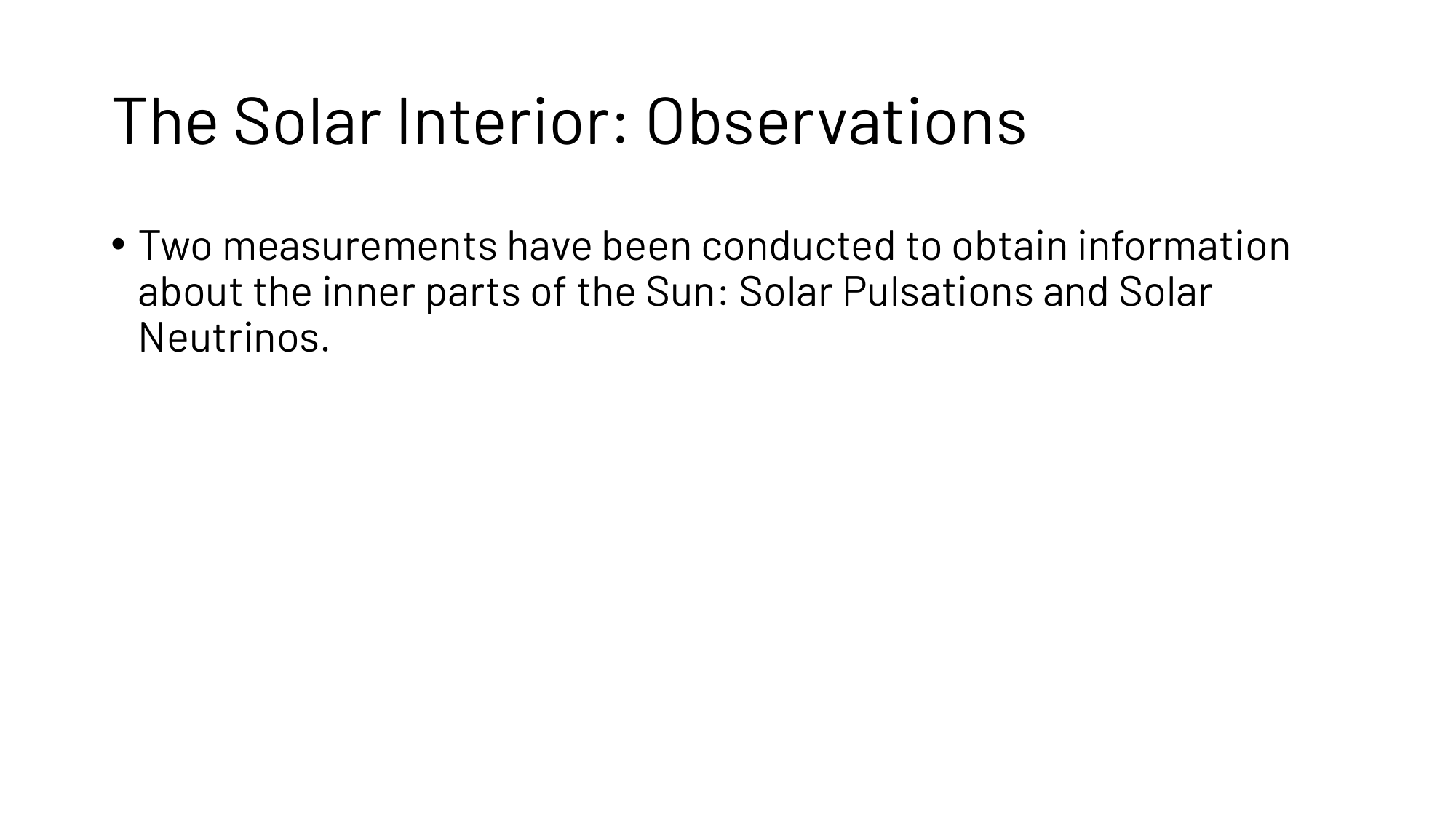

# The Solar Interior: Observations
Two measurements have been conducted to obtain information about the inner parts of the Sun: Solar Pulsations and Solar Neutrinos.